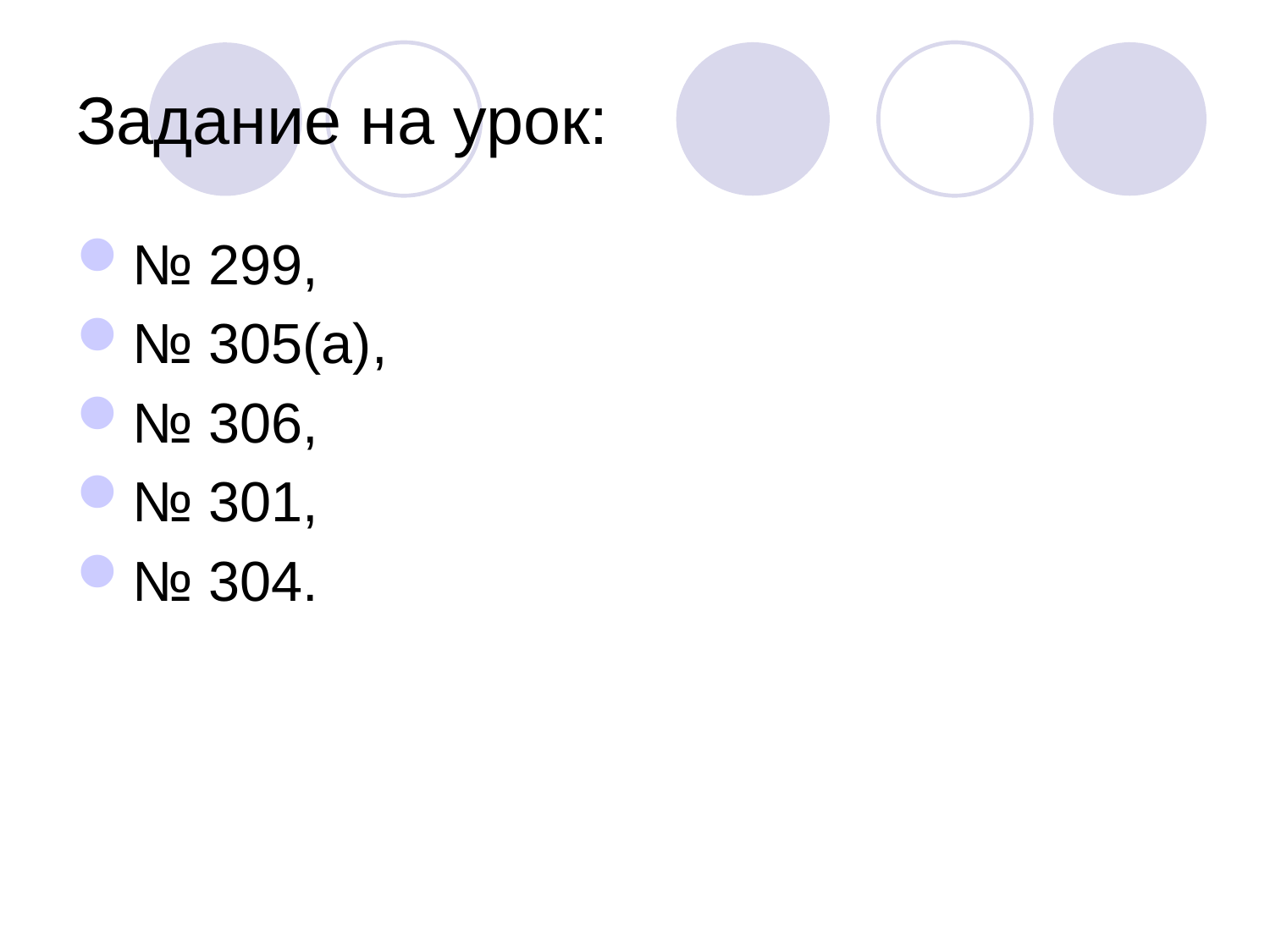

# Задание на урок:
№ 299,
№ 305(а),
№ 306,
№ 301,
№ 304.